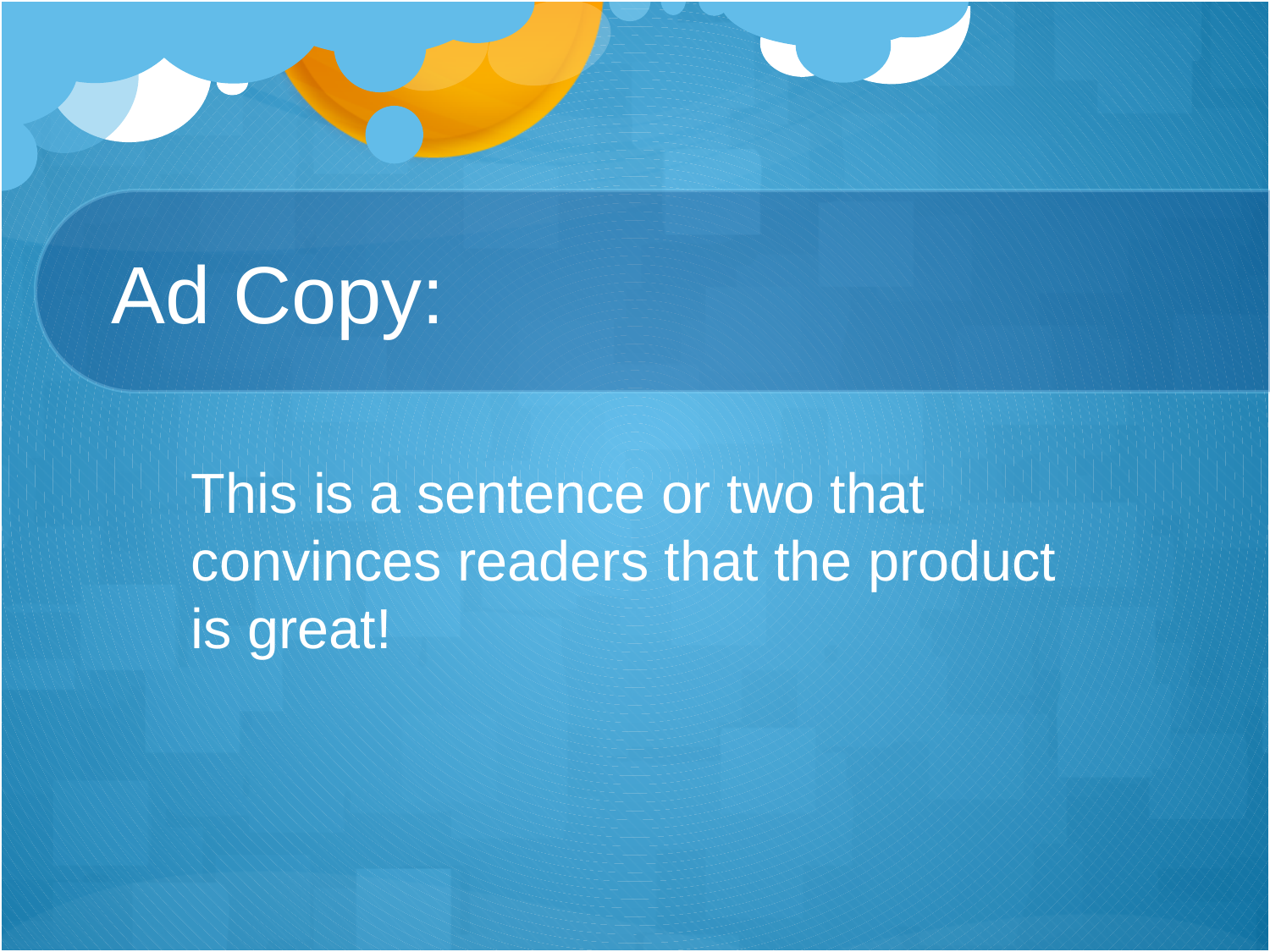

# Ad Copy:
This is a sentence or two that convinces readers that the product is great!